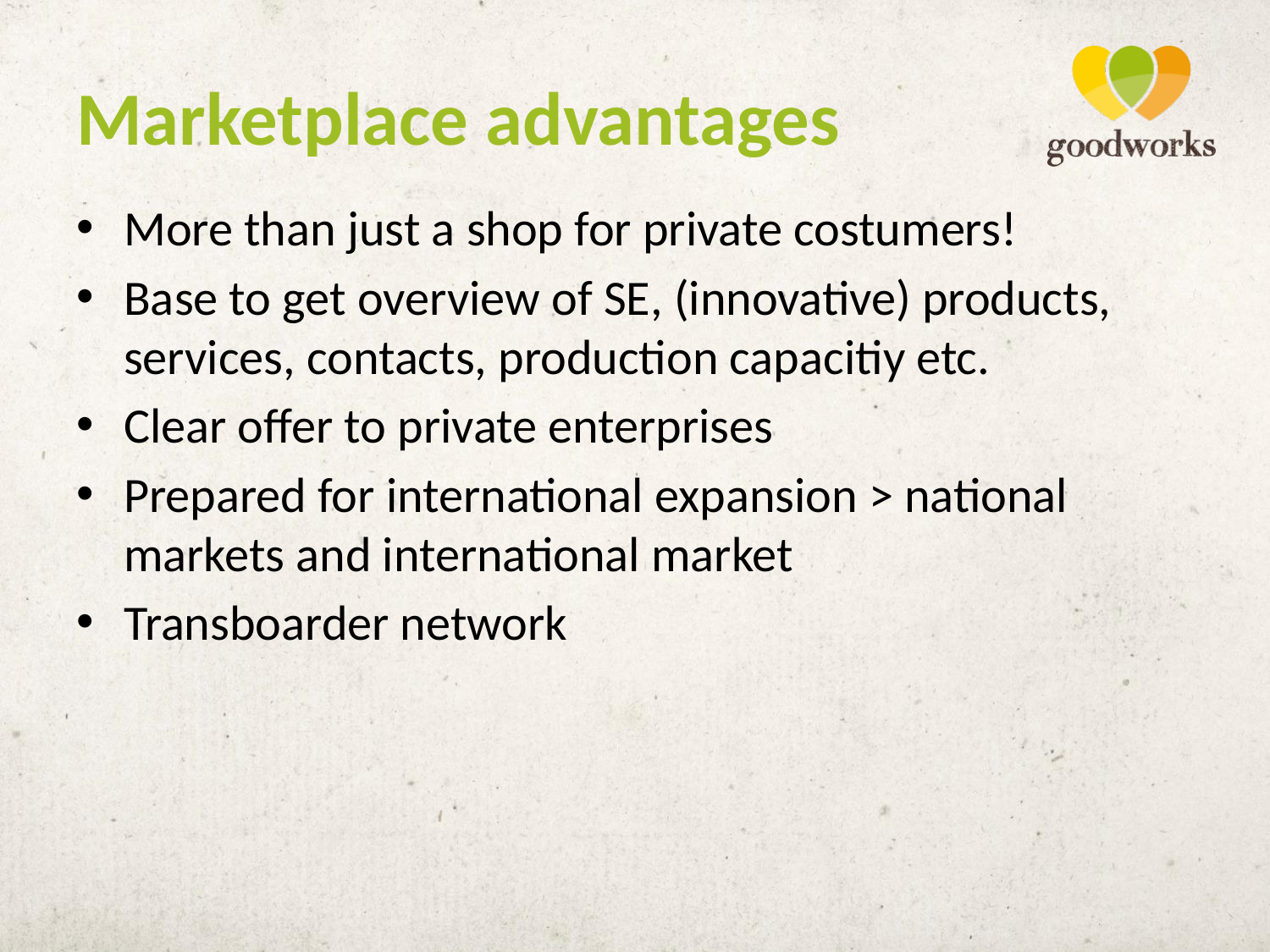

# Marketplace advantages
More than just a shop for private costumers!
Base to get overview of SE, (innovative) products, services, contacts, production capacitiy etc.
Clear offer to private enterprises
Prepared for international expansion > national markets and international market
Transboarder network